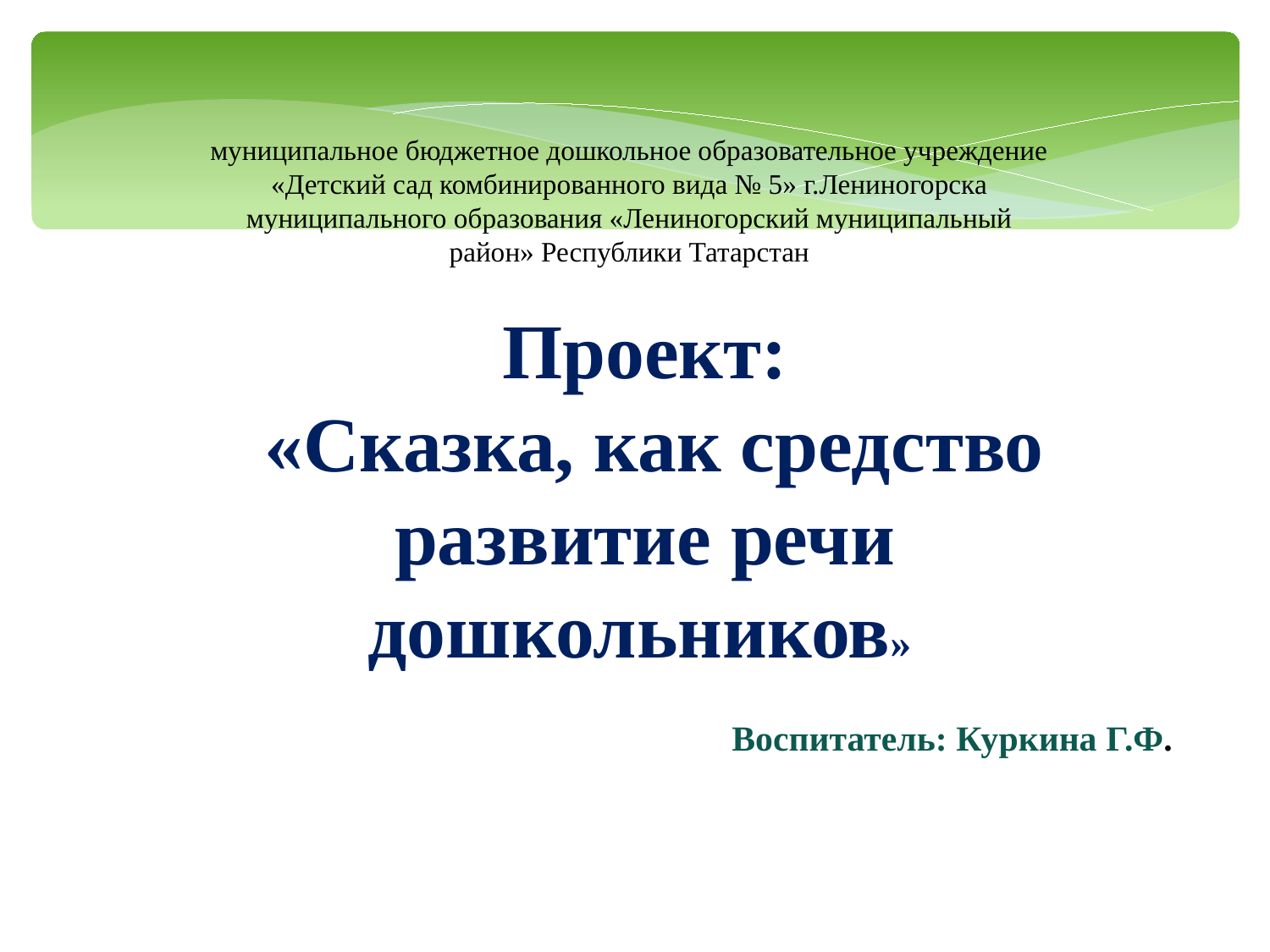

муниципальное бюджетное дошкольное образовательное учреждение «Детский сад комбинированного вида № 5» г.Лениногорска муниципального образования «Лениногорский муниципальный район» Республики Татарстан

Проект:
 «Сказка, как средство развитие речи дошкольников»

Воспитатель: Куркина Г.Ф.